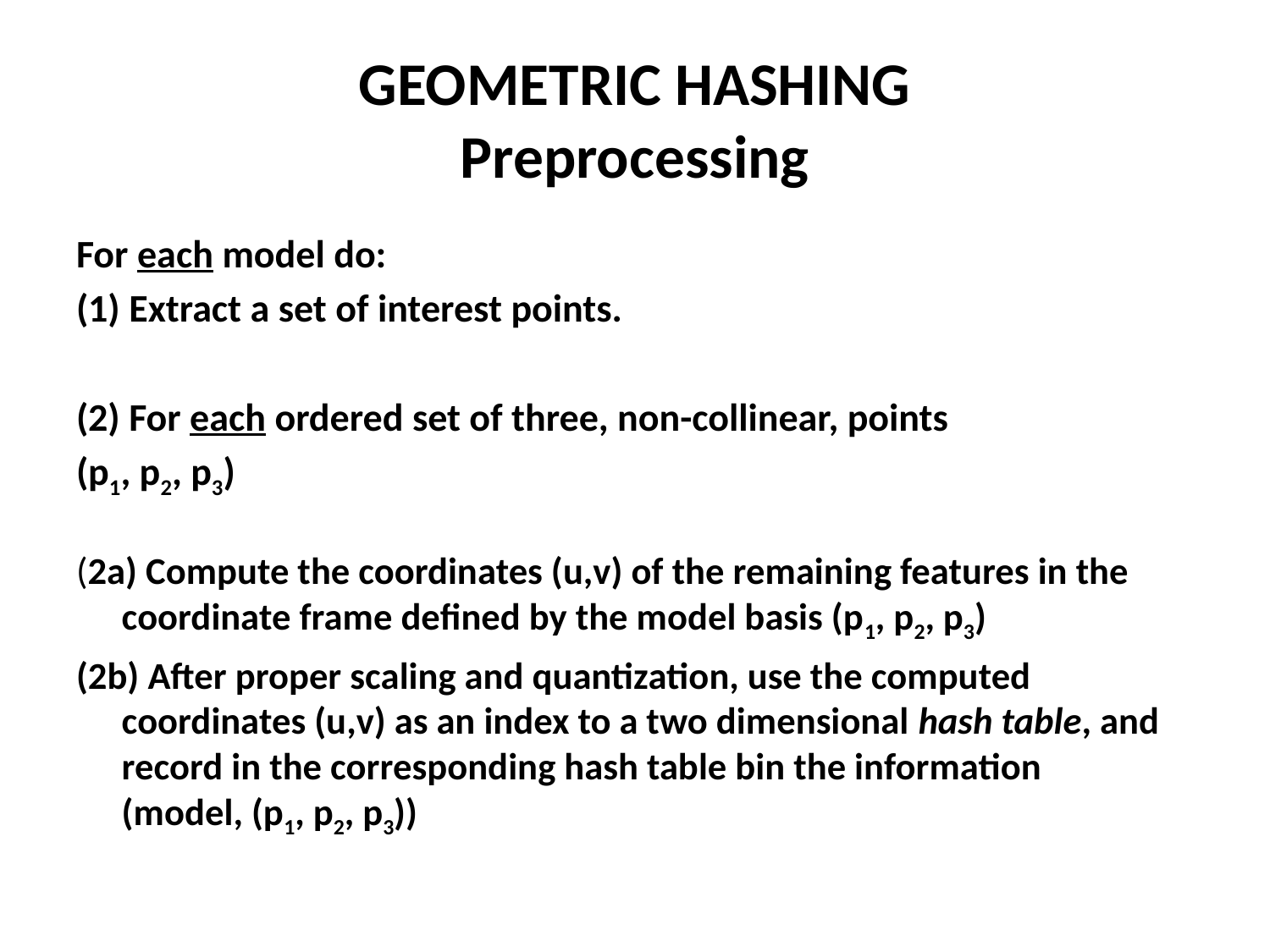

# GEOMETRIC HASHING Preprocessing
For each model do:
(1) Extract a set of interest points.

(2) For each ordered set of three, non-collinear, points
(p1, p2, p3)

(2a) Compute the coordinates (u,v) of the remaining features in the coordinate frame defined by the model basis (p1, p2, p3)
(2b) After proper scaling and quantization, use the computed coordinates (u,v) as an index to a two dimensional hash table, and record in the corresponding hash table bin the information      (model, (p1, p2, p3))